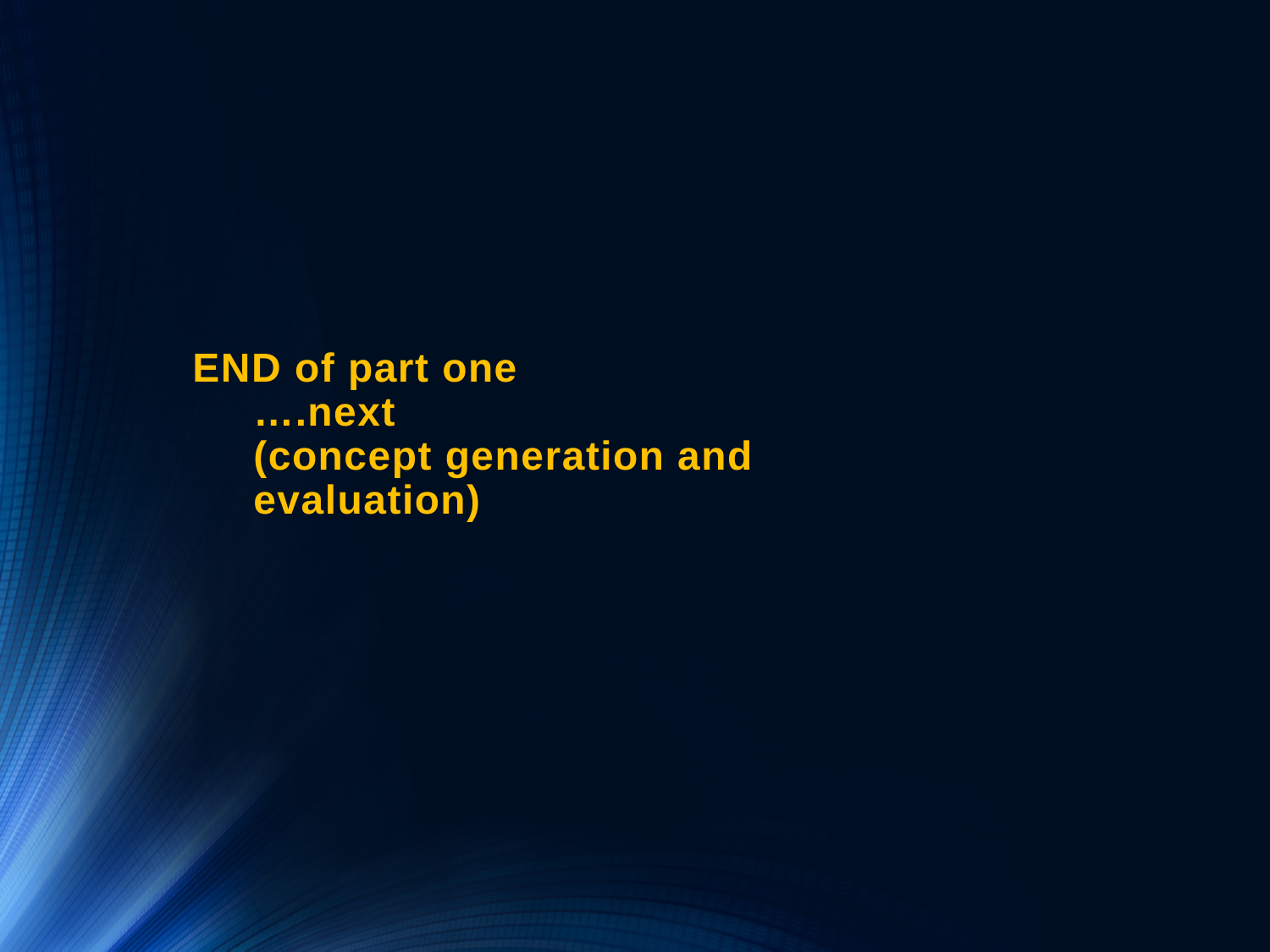

# END of part one ….next (concept generation and evaluation)